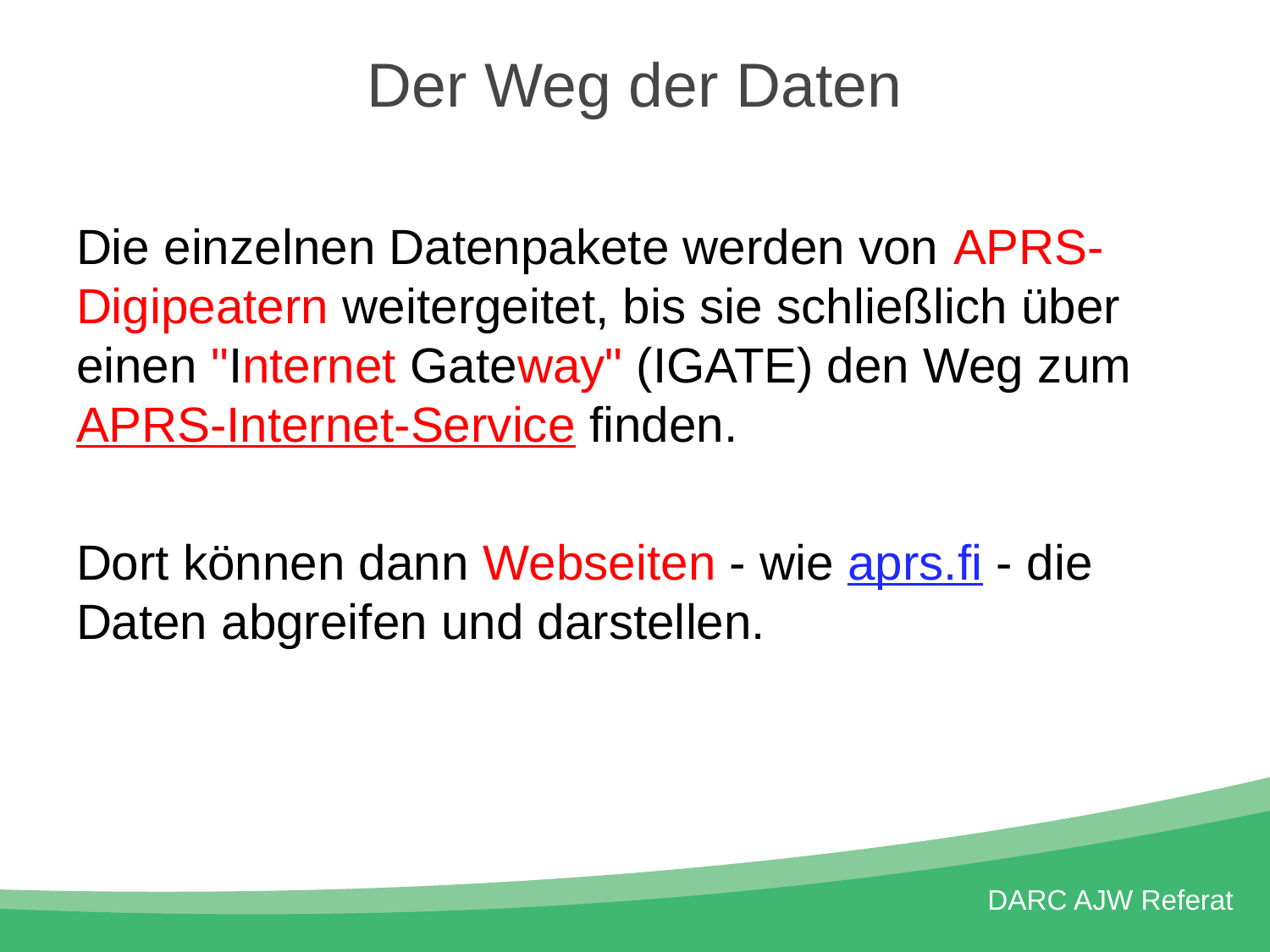

# Der Weg der Daten
Die einzelnen Datenpakete werden von APRS-Digipeatern weitergeitet, bis sie schließlich über einen "Internet Gateway" (IGATE) den Weg zum APRS-Internet-Service finden.

Dort können dann Webseiten - wie aprs.fi - die Daten abgreifen und darstellen.